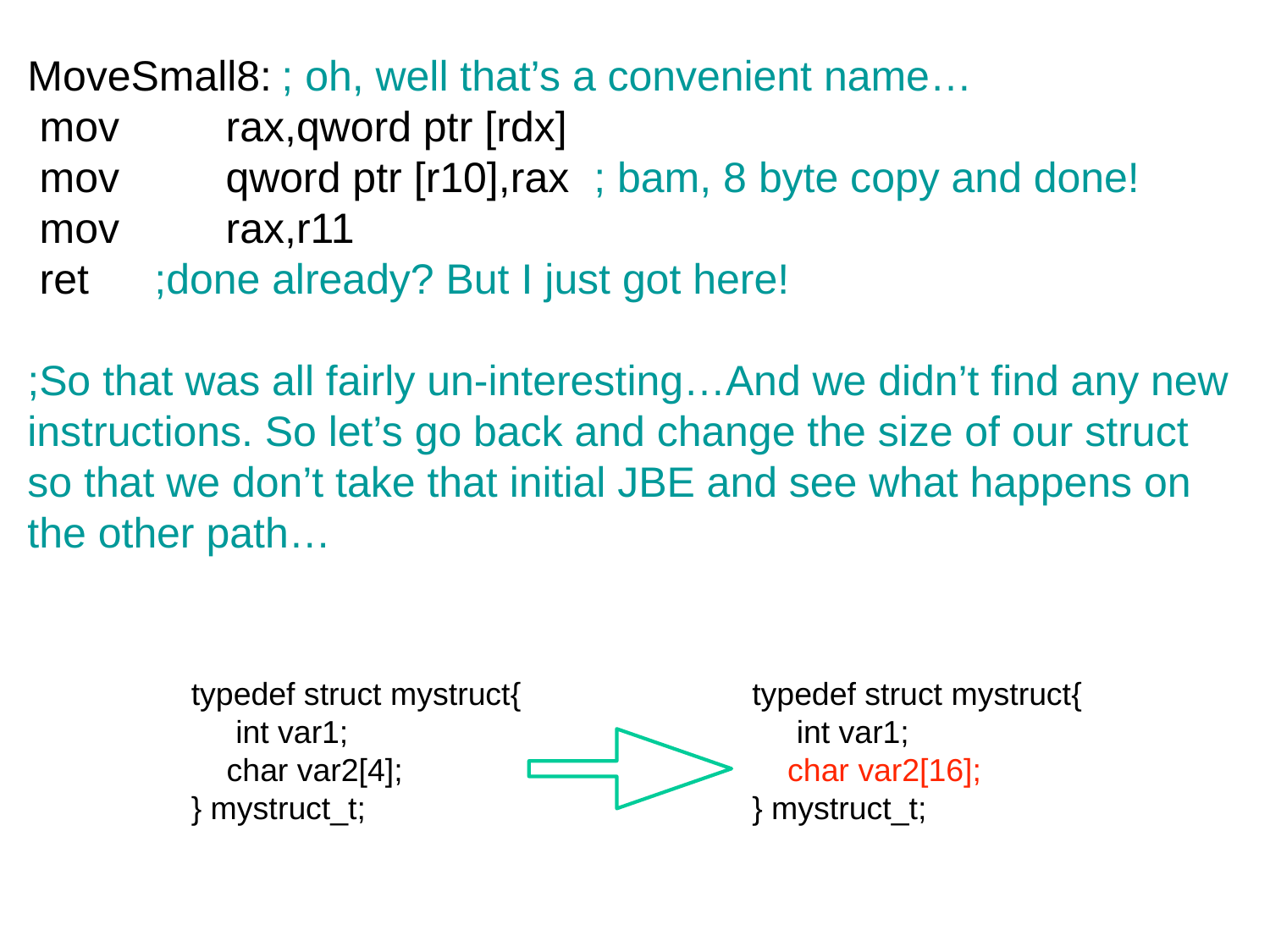

MoveSmall8:	; oh, well that’s a convenient name…
 mov         rax,qword ptr [rdx]
 mov         qword ptr [r10],rax  ; bam, 8 byte copy and done!
 mov         rax,r11
 ret  	;done already? But I just got here!

;So that was all fairly un-interesting…And we didn’t find any new instructions. So let’s go back and change the size of our struct so that we don’t take that initial JBE and see what happens on the other path…
typedef struct mystruct{
     int var1;
    char var2[4];
} mystruct_t;
typedef struct mystruct{
     int var1;
    char var2[16];
} mystruct_t;